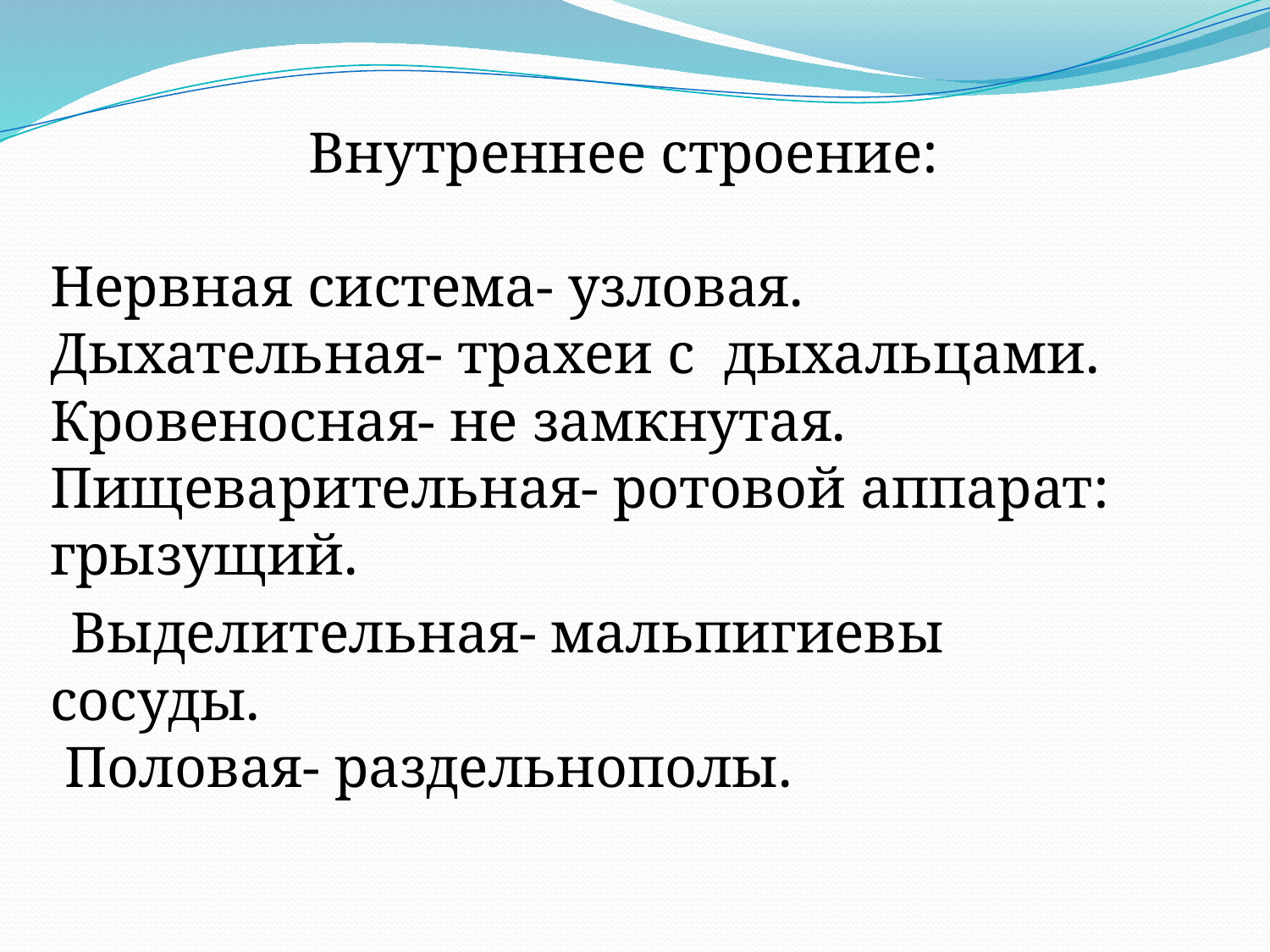

Внутреннее строение:
Нервная система- узловая.
Дыхательная- трахеи с  дыхальцами.
Кровеносная- не замкнутая.
Пищеварительная- ротовой аппарат: грызущий.
    Выделительная- мальпигиевы сосуды.
 Половая- раздельнополы.